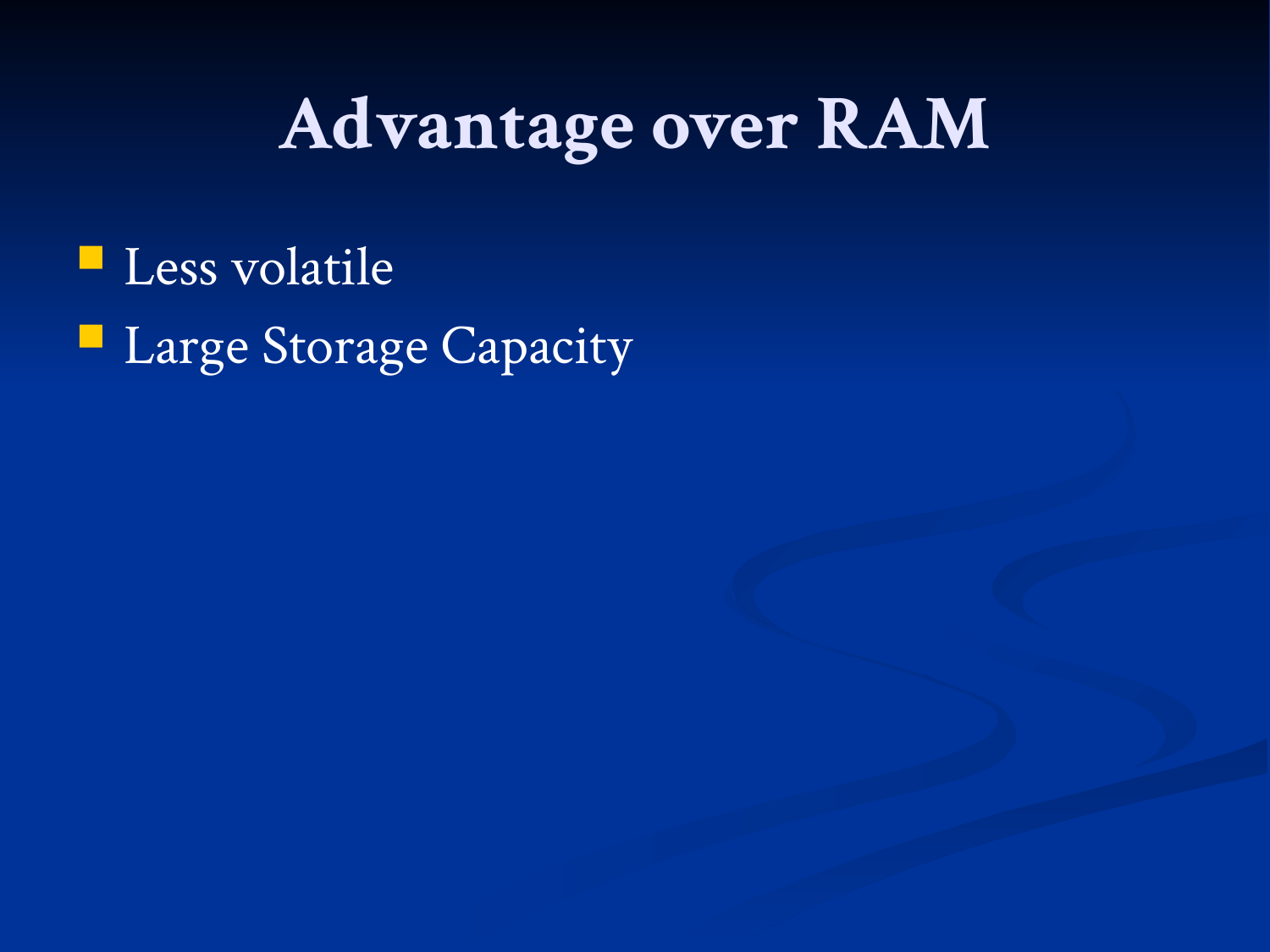

# Advantage over RAM
Less volatile
Large Storage Capacity